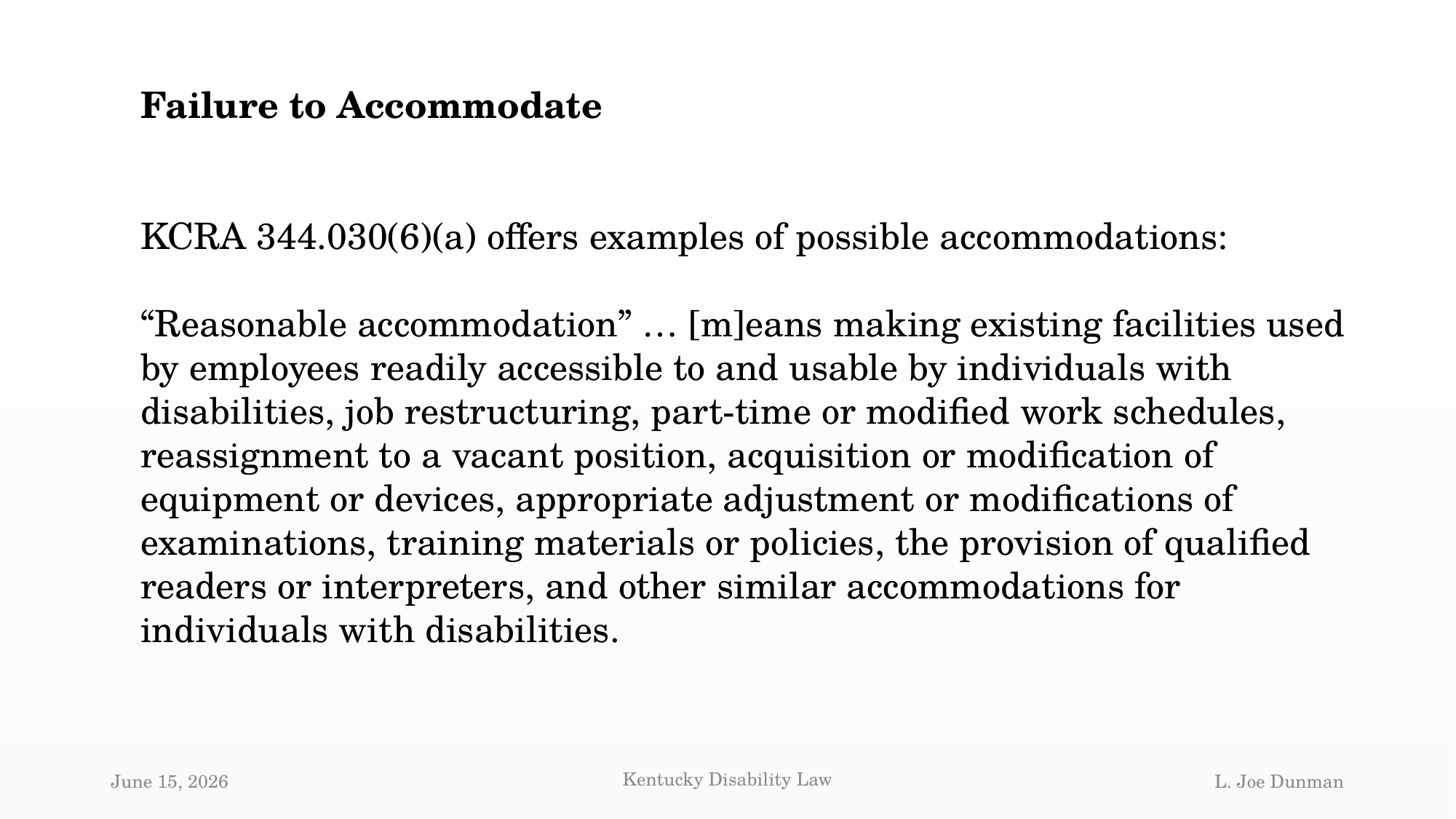

Failure to Accommodate

KCRA 344.030(6)(a) offers examples of possible accommodations:

“Reasonable accommodation” … [m]eans making existing facilities used by employees readily accessible to and usable by individuals with disabilities, job restructuring, part-time or modified work schedules, reassignment to a vacant position, acquisition or modification of equipment or devices, appropriate adjustment or modifications of examinations, training materials or policies, the provision of qualified readers or interpreters, and other similar accommodations for individuals with disabilities.
June 15, 2026
Kentucky Disability Law
L. Joe Dunman